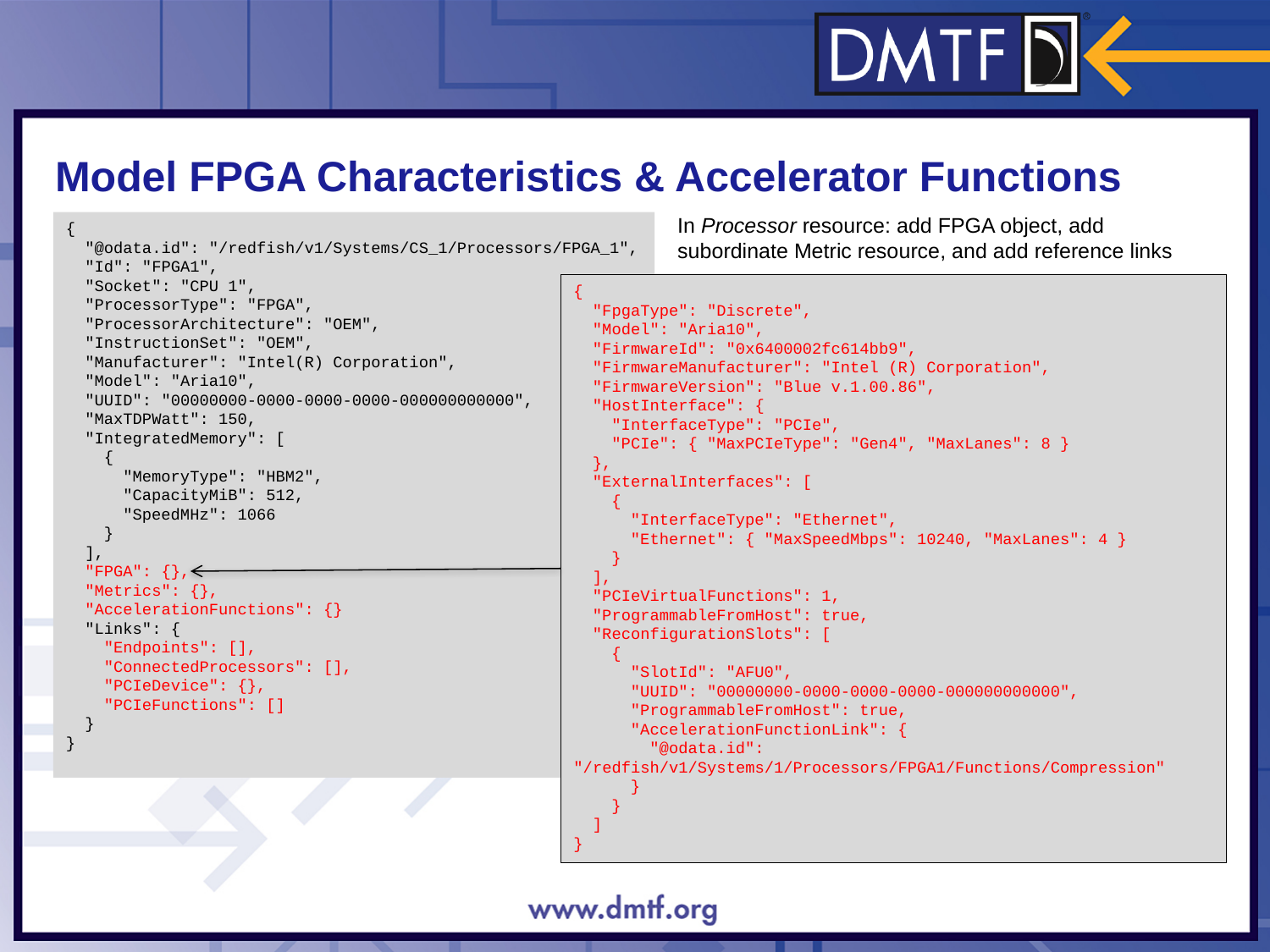

# Model FPGA Characteristics & Accelerator Functions
In Processor resource: add FPGA object, add subordinate Metric resource, and add reference links
{
  "@odata.id": "/redfish/v1/Systems/CS_1/Processors/FPGA_1",
  "Id": "FPGA1",
  "Socket": "CPU 1",
  "ProcessorType": "FPGA",
  "ProcessorArchitecture": "OEM",
  "InstructionSet": "OEM",
  "Manufacturer": "Intel(R) Corporation",
  "Model": "Aria10",
  "UUID": "00000000-0000-0000-0000-000000000000",
  "MaxTDPWatt": 150,
  "IntegratedMemory": [
    {
      "MemoryType": "HBM2",
      "CapacityMiB": 512,
      "SpeedMHz": 1066
    }
  ],
  "FPGA": {},
  "Metrics": {},
  "AccelerationFunctions": {}
  "Links": {
    "Endpoints": [],
    "ConnectedProcessors": [],
    "PCIeDevice": {},
    "PCIeFunctions": []
  }
}

{
  "FpgaType": "Discrete",
  "Model": "Aria10",
  "FirmwareId": "0x6400002fc614bb9",
  "FirmwareManufacturer": "Intel (R) Corporation",
  "FirmwareVersion": "Blue v.1.00.86",
  "HostInterface": {
    "InterfaceType": "PCIe",
    "PCIe": { "MaxPCIeType": "Gen4", "MaxLanes": 8 }
  },
  "ExternalInterfaces": [
    {
      "InterfaceType": "Ethernet",
      "Ethernet": { "MaxSpeedMbps": 10240, "MaxLanes": 4 }
    }
  ],
  "PCIeVirtualFunctions": 1,
  "ProgrammableFromHost": true,
  "ReconfigurationSlots": [
    {
      "SlotId": "AFU0",
      "UUID": "00000000-0000-0000-0000-000000000000",
      "ProgrammableFromHost": true,
      "AccelerationFunctionLink": {
        "@odata.id": 				"/redfish/v1/Systems/1/Processors/FPGA1/Functions/Compression"
      }
    }
  ]
}